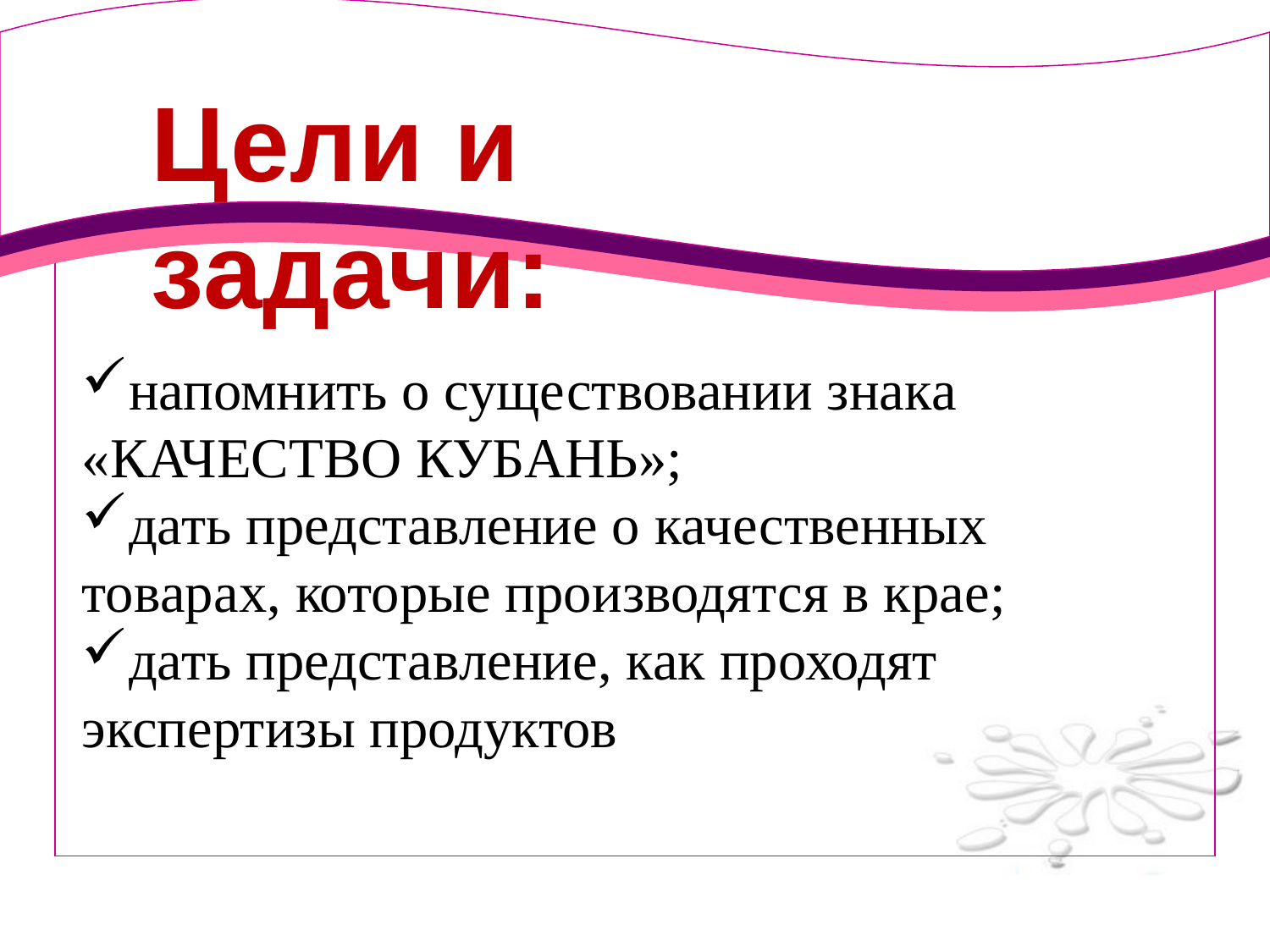

Цели и задачи:
напомнить о существовании знака «КАЧЕСТВО КУБАНЬ»;
дать представление о качественных товарах, которые производятся в крае;
дать представление, как проходят экспертизы продуктов